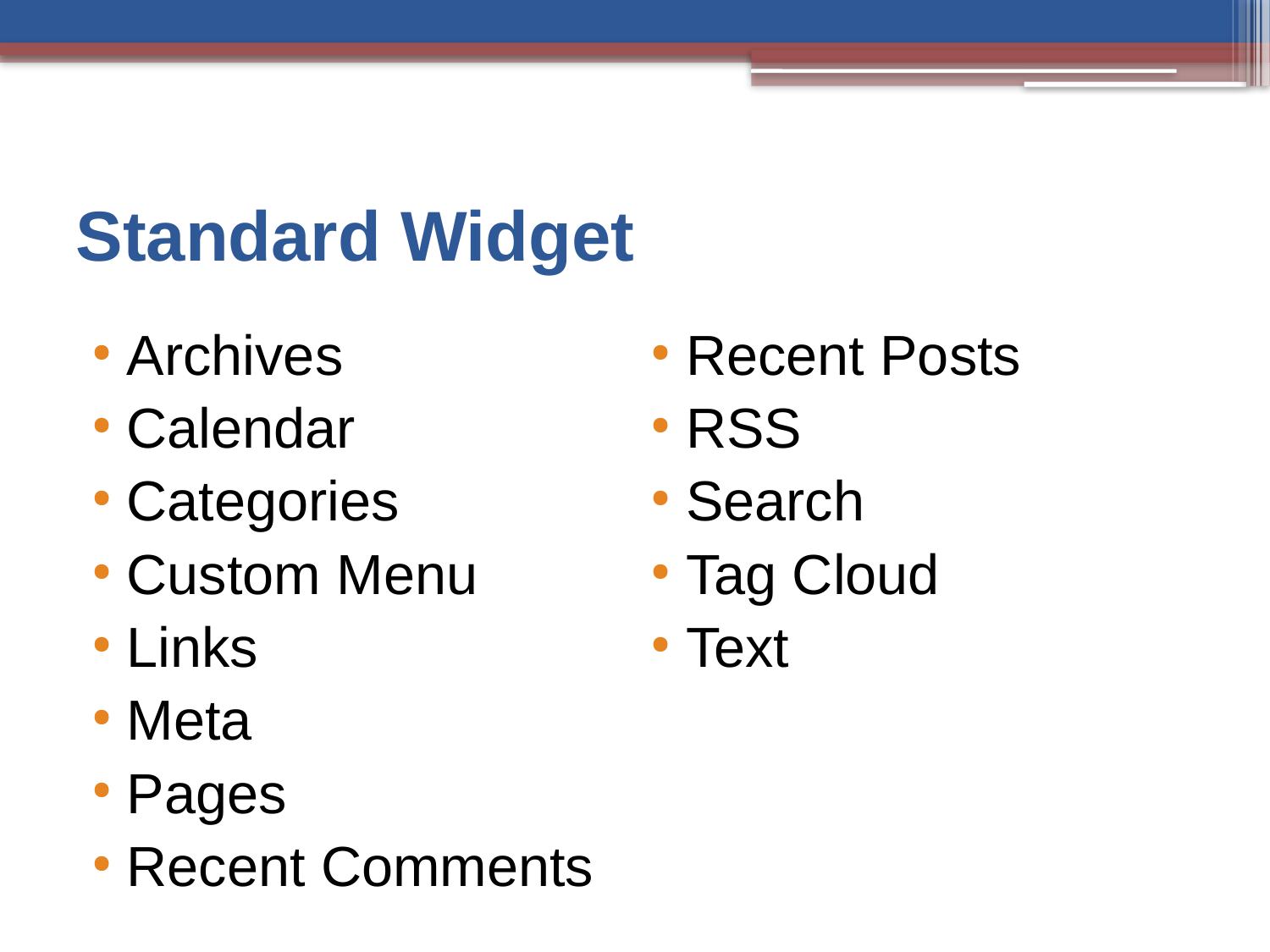

# Standard Widget
Archives
Calendar
Categories
Custom Menu
Links
Meta
Pages
Recent Comments
Recent Posts
RSS
Search
Tag Cloud
Text